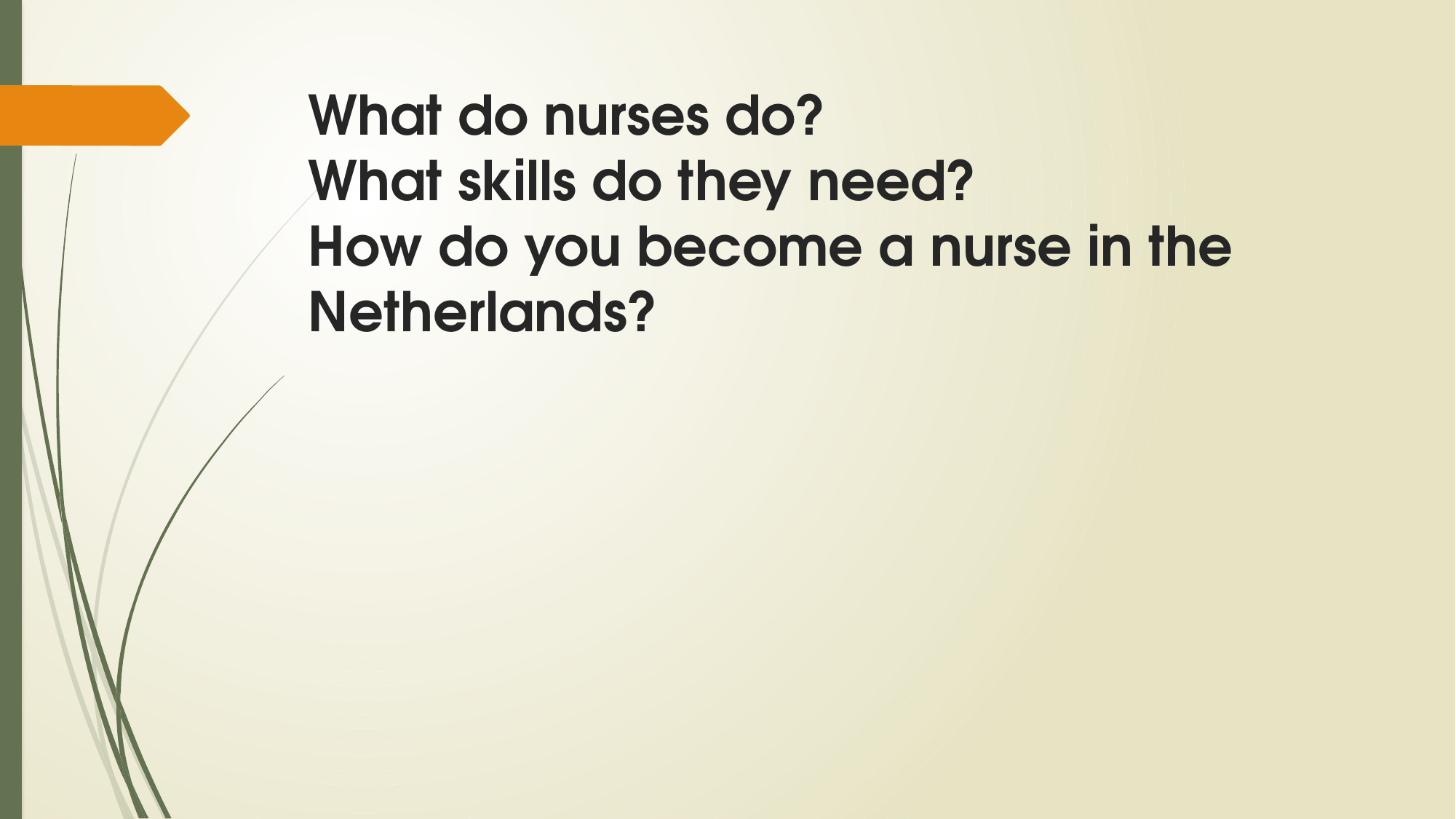

# What do nurses do? What skills do they need? How do you become a nurse in the Netherlands?